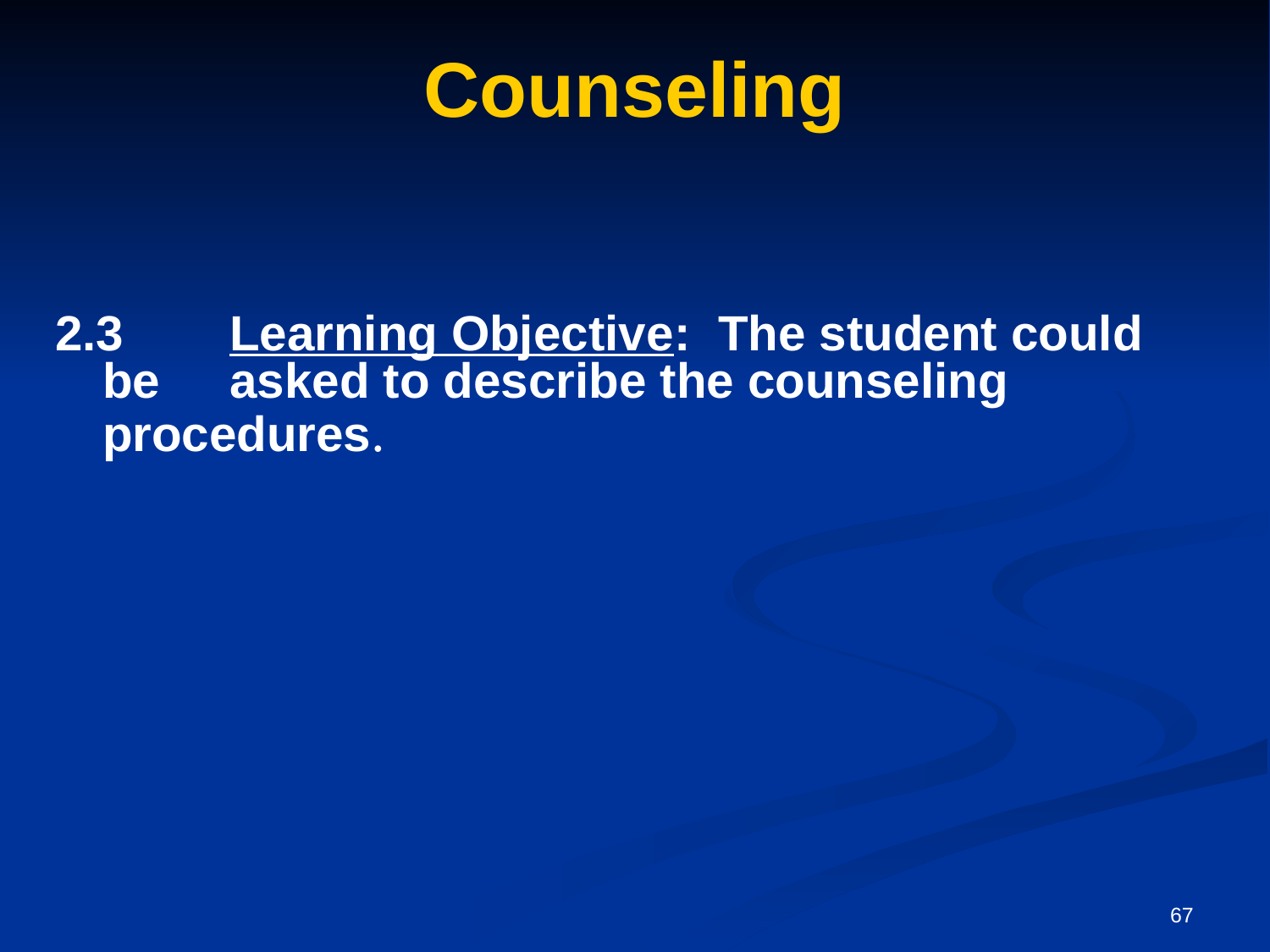

# Counseling
2.3	Learning Objective:  The student could be 	asked to describe the counseling 	procedures.
67